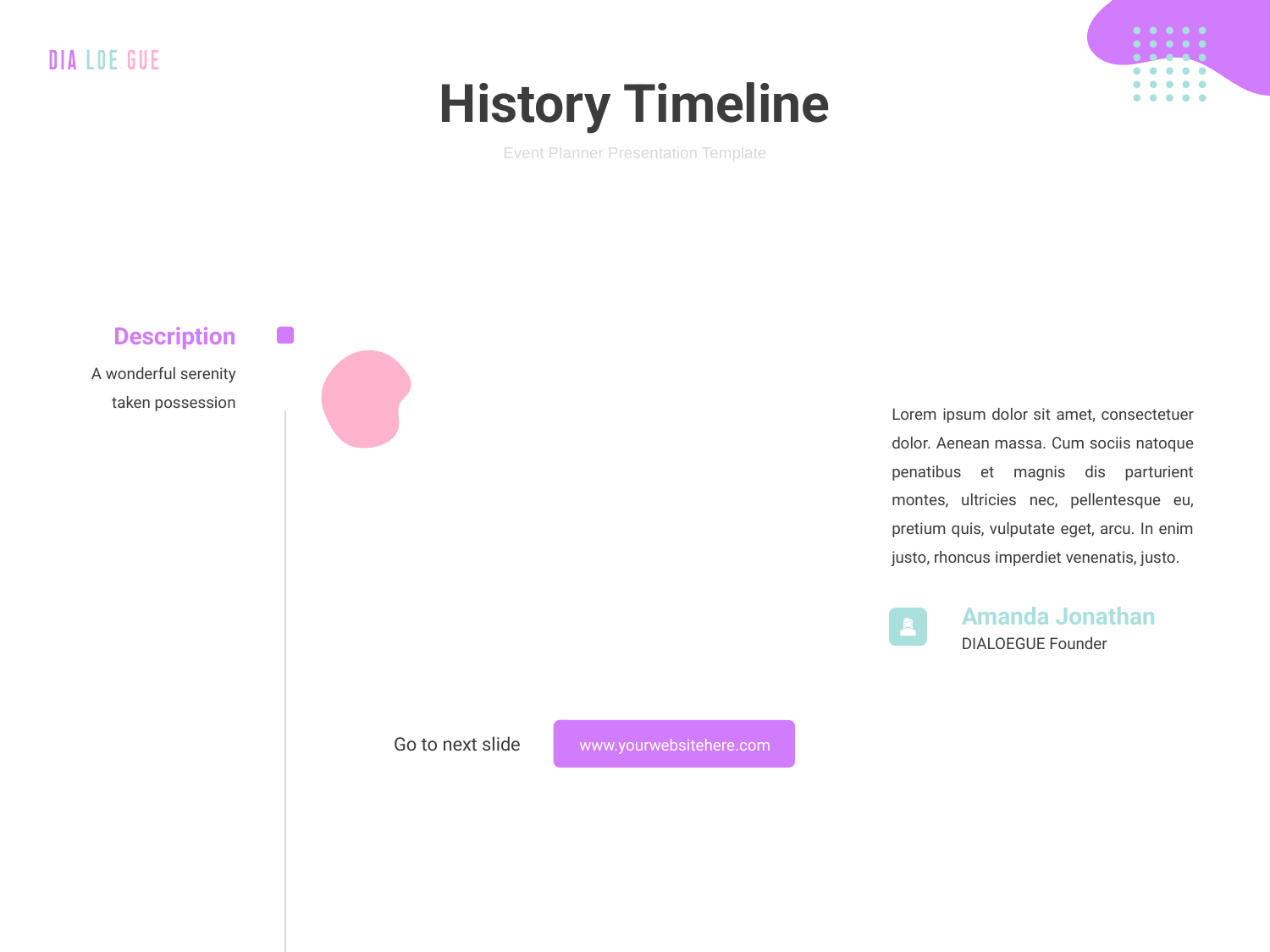

# History Timeline
Event Planner Presentation Template
Description

A wonderful serenity taken possession

Lorem ipsum dolor sit amet, consectetuer dolor. Aenean massa. Cum sociis natoque penatibus et magnis dis parturient montes, ultricies nec, pellentesque eu, pretium quis, vulputate eget, arcu. In enim justo, rhoncus imperdiet venenatis, justo.
Amanda Jonathan

DIALOEGUE Founder

Go to next slide
www.yourwebsitehere.com